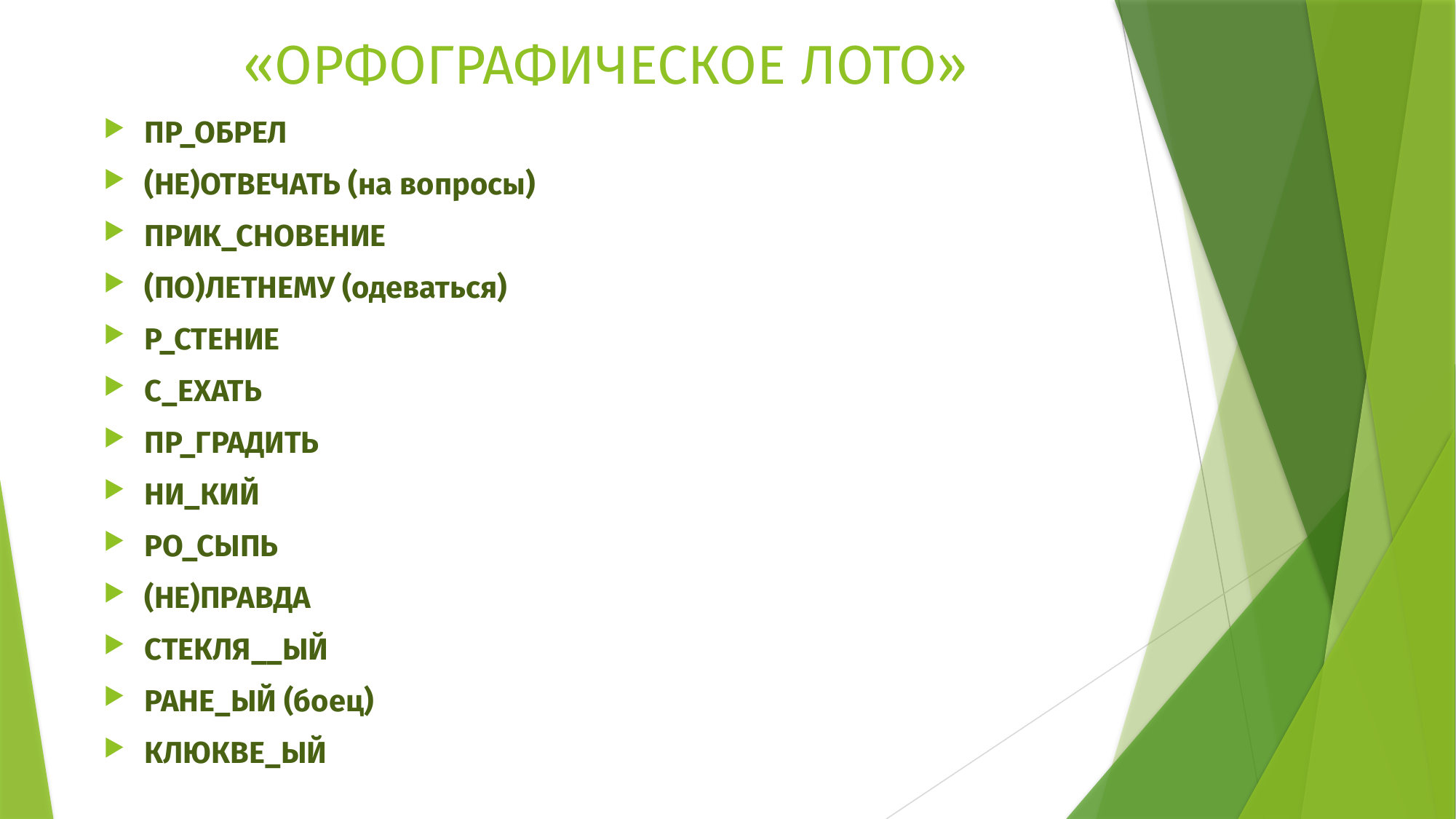

# «ОРФОГРАФИЧЕСКОЕ ЛОТО»
ПР_ОБРЕЛ
(НЕ)ОТВЕЧАТЬ (на вопросы)
ПРИК_СНОВЕНИЕ
(ПО)ЛЕТНЕМУ (одеваться)
Р_СТЕНИЕ
С_ЕХАТЬ
ПР_ГРАДИТЬ
НИ_КИЙ
РО_СЫПЬ
(НЕ)ПРАВДА
СТЕКЛЯ__ЫЙ
РАНЕ_ЫЙ (боец)
КЛЮКВЕ_ЫЙ